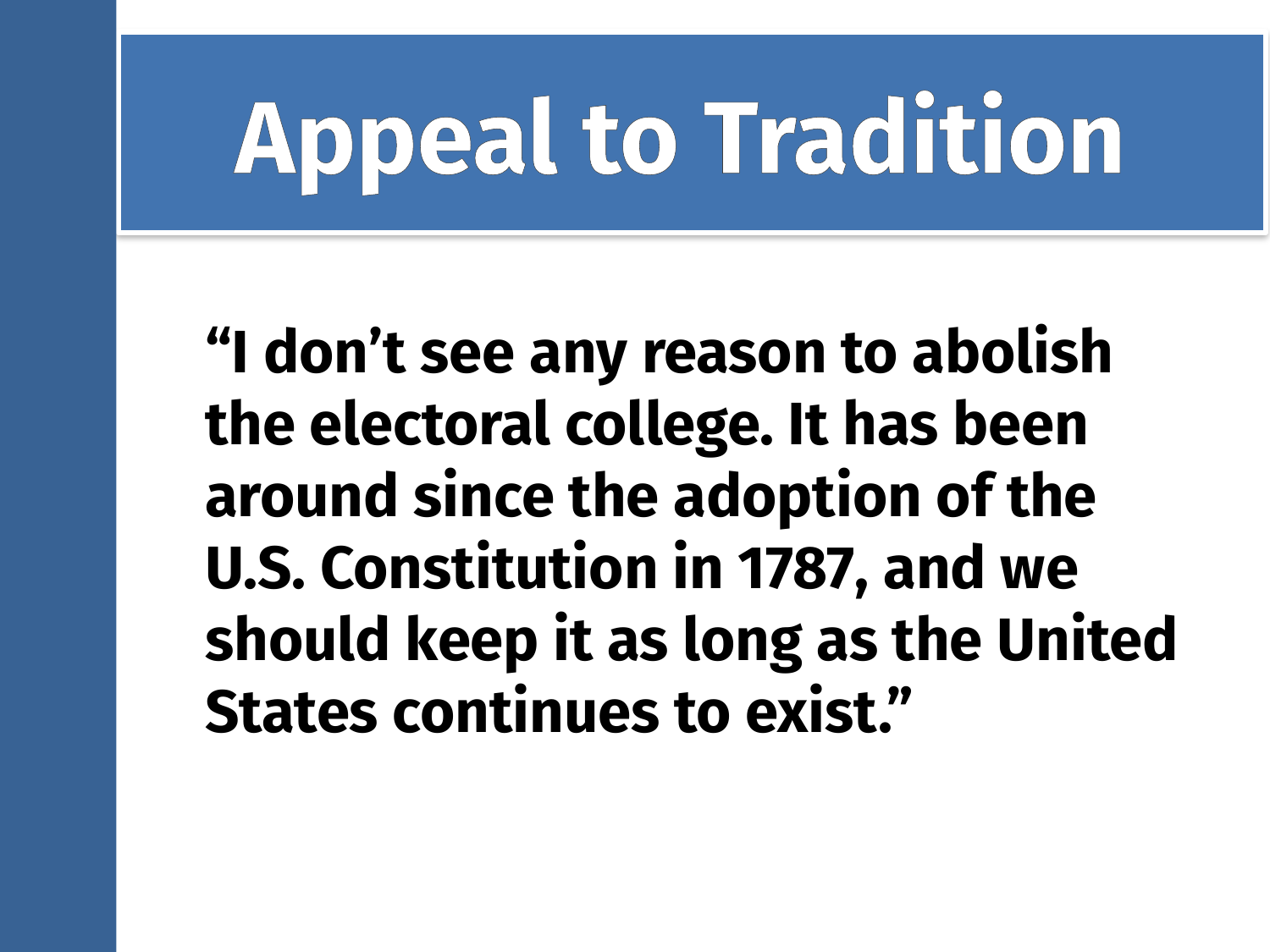

# Appeal to Tradition
“I don’t see any reason to abolish the electoral college. It has been around since the adoption of the U.S. Constitution in 1787, and we should keep it as long as the United States continues to exist.”